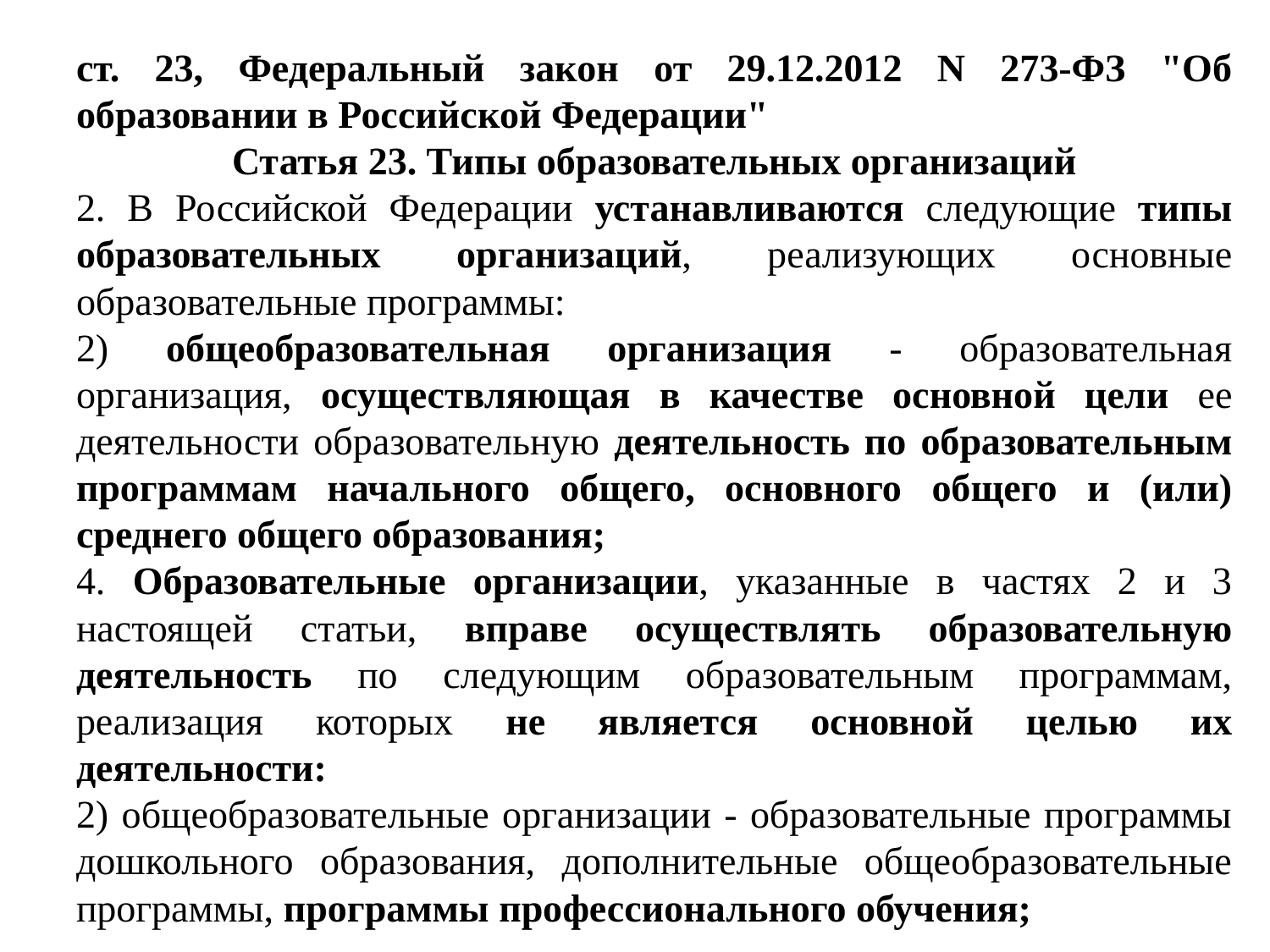

ст. 23, Федеральный закон от 29.12.2012 N 273-ФЗ "Об образовании в Российской Федерации"
Статья 23. Типы образовательных организаций
2. В Российской Федерации устанавливаются следующие типы образовательных организаций, реализующих основные образовательные программы:
2) общеобразовательная организация - образовательная организация, осуществляющая в качестве основной цели ее деятельности образовательную деятельность по образовательным программам начального общего, основного общего и (или) среднего общего образования;
4. Образовательные организации, указанные в частях 2 и 3 настоящей статьи, вправе осуществлять образовательную деятельность по следующим образовательным программам, реализация которых не является основной целью их деятельности:
2) общеобразовательные организации - образовательные программы дошкольного образования, дополнительные общеобразовательные программы, программы профессионального обучения;